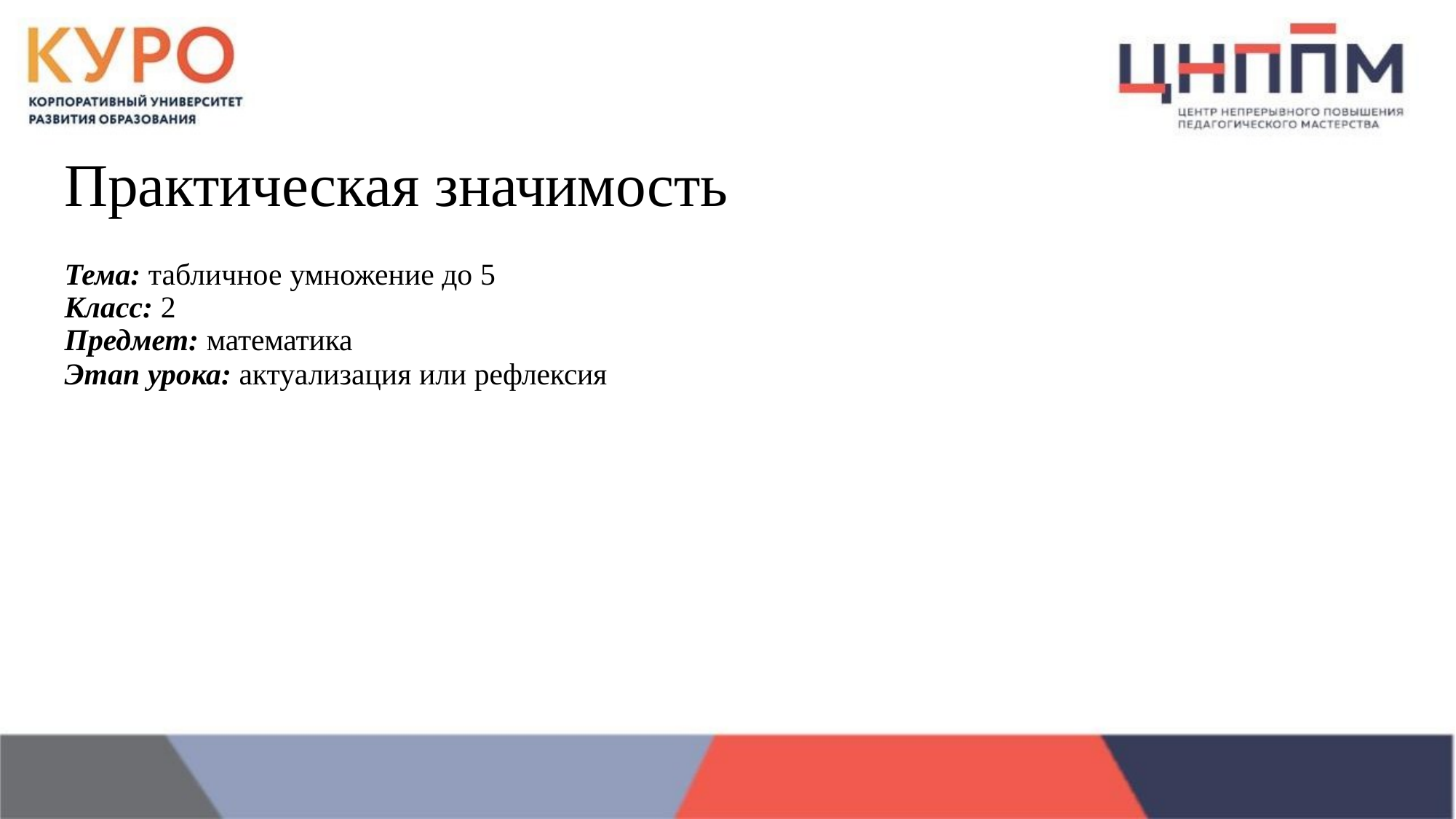

# Практическая значимость
Тема: табличное умножение до 5
Класс: 2
Предмет: математика
Этап урока: актуализация или рефлексия